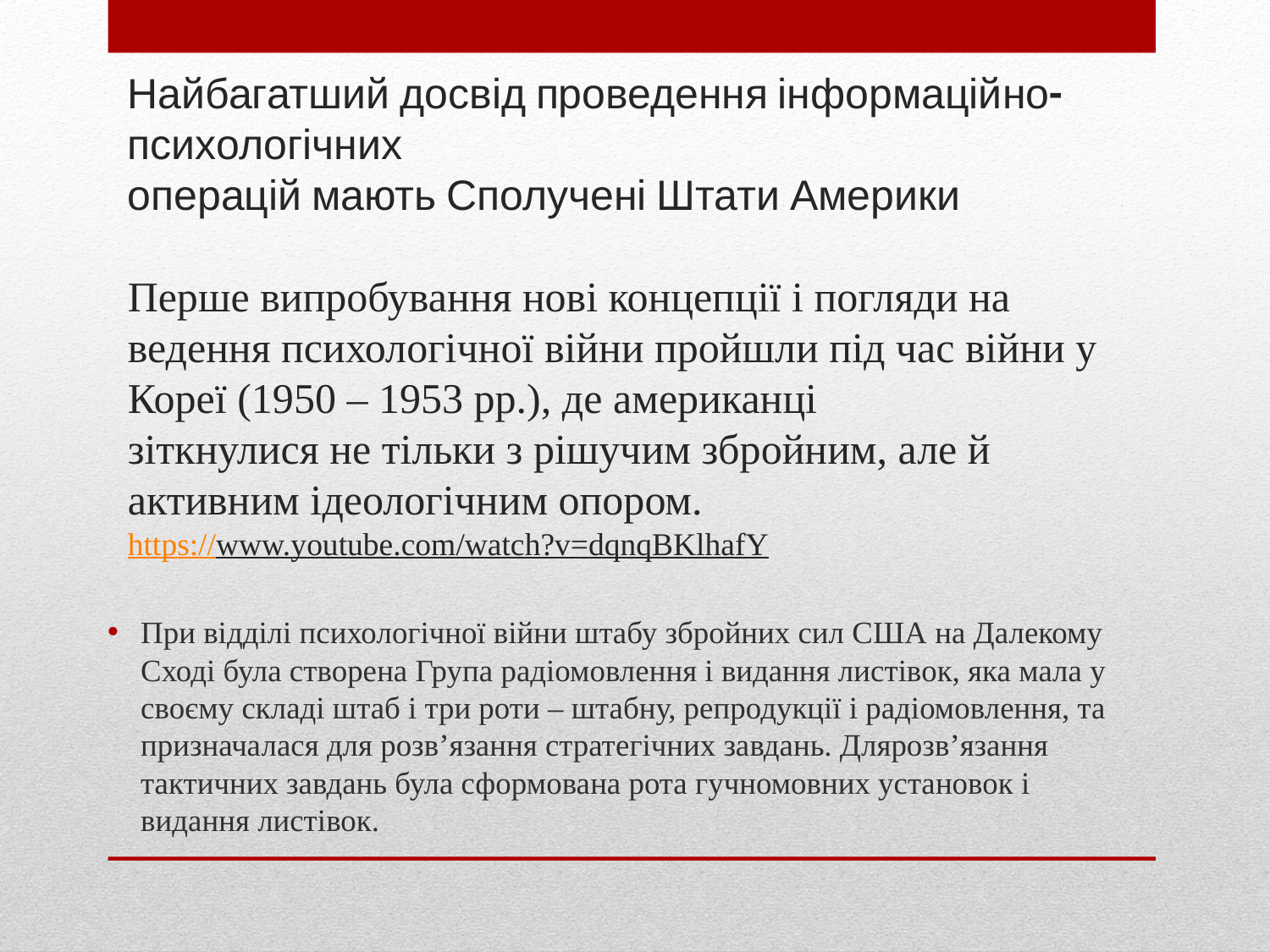

# Найбагатший досвід проведення інформаційно-психологічних операцій мають Сполучені Штати Америки Перше випробування нові концепції і погляди на ведення психологічної війни пройшли під час війни у Кореї (1950 – 1953 рр.), де американці зіткнулися не тільки з рішучим збройним, але й активним ідеологічним опором. https://www.youtube.com/watch?v=dqnqBKlhafY
При відділі психологічної війни штабу збройних сил США на Далекому Сході була створена Група радіомовлення і видання листівок, яка мала у своєму складі штаб і три роти – штабну, репродукції і радіомовлення, та призначалася для розв’язання стратегічних завдань. Длярозв’язання тактичних завдань була сформована рота гучномовних установок і видання листівок.